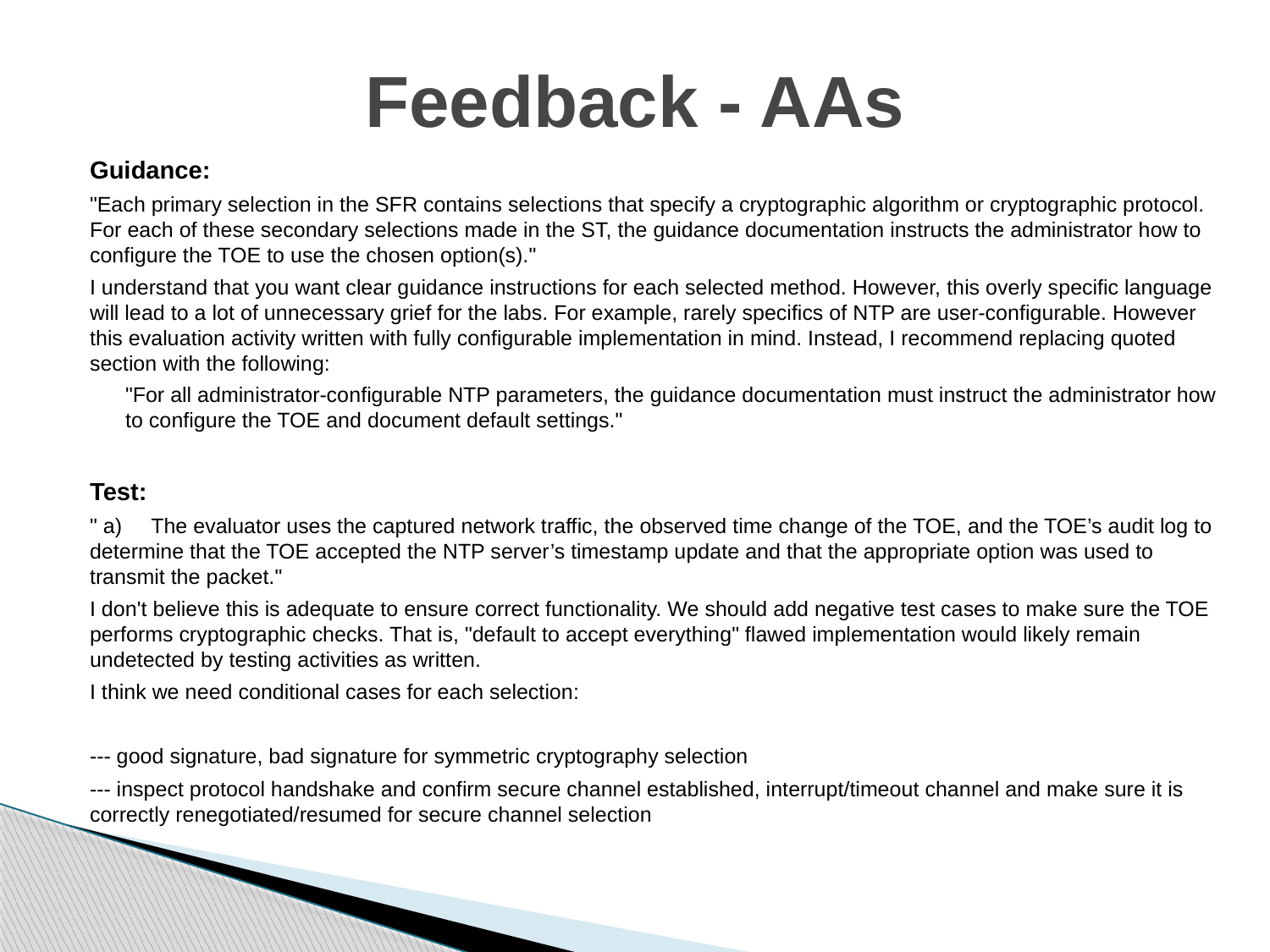

# Feedback - AAs
Guidance:
"Each primary selection in the SFR contains selections that specify a cryptographic algorithm or cryptographic protocol. For each of these secondary selections made in the ST, the guidance documentation instructs the administrator how to configure the TOE to use the chosen option(s)."
I understand that you want clear guidance instructions for each selected method. However, this overly specific language will lead to a lot of unnecessary grief for the labs. For example, rarely specifics of NTP are user-configurable. However this evaluation activity written with fully configurable implementation in mind. Instead, I recommend replacing quoted section with the following:
"For all administrator-configurable NTP parameters, the guidance documentation must instruct the administrator how to configure the TOE and document default settings."

Test:
" a)     The evaluator uses the captured network traffic, the observed time change of the TOE, and the TOE’s audit log to determine that the TOE accepted the NTP server’s timestamp update and that the appropriate option was used to transmit the packet."
I don't believe this is adequate to ensure correct functionality. We should add negative test cases to make sure the TOE performs cryptographic checks. That is, "default to accept everything" flawed implementation would likely remain undetected by testing activities as written.
I think we need conditional cases for each selection:

--- good signature, bad signature for symmetric cryptography selection
--- inspect protocol handshake and confirm secure channel established, interrupt/timeout channel and make sure it is correctly renegotiated/resumed for secure channel selection